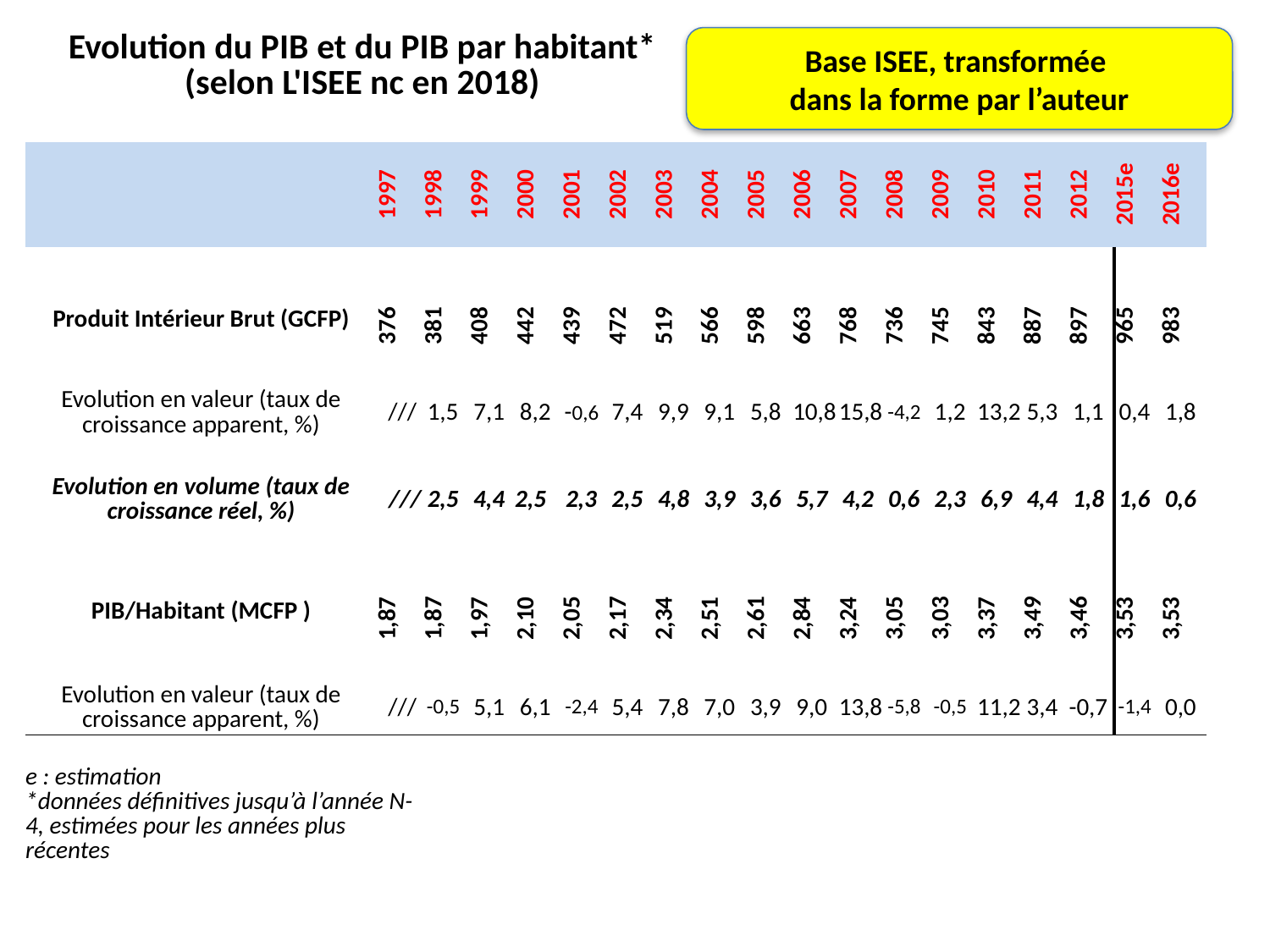

| Evolution du PIB et du PIB par habitant\* (selon L'ISEE nc en 2018) |  |  |  |  |  |  |  |  |  |  |  |  |  |  |  |  |  |  |
| --- | --- | --- | --- | --- | --- | --- | --- | --- | --- | --- | --- | --- | --- | --- | --- | --- | --- | --- |
|  |  |  |  |  |  |  |  |  |  |  |  |  |  |  |  |  |  |  |
|  | 1997 | 1998 | 1999 | 2000 | 2001 | 2002 | 2003 | 2004 | 2005 | 2006 | 2007 | 2008 | 2009 | 2010 | 2011 | 2012 | 2015e | 2016e |
|  |  |  |  |  |  |  |  |  |  |  |  |  |  |  |  |  |  |  |
| Produit Intérieur Brut (GCFP) | 376 | 381 | 408 | 442 | 439 | 472 | 519 | 566 | 598 | 663 | 768 | 736 | 745 | 843 | 887 | 897 | 965 | 983 |
| Evolution en valeur (taux de croissance apparent, %) | /// | 1,5 | 7,1 | 8,2 | -0,6 | 7,4 | 9,9 | 9,1 | 5,8 | 10,8 | 15,8 | -4,2 | 1,2 | 13,2 | 5,3 | 1,1 | 0,4 | 1,8 |
| Evolution en volume (taux de croissance réel, %) | /// | 2,5 | 4,4 | 2,5 | 2,3 | 2,5 | 4,8 | 3,9 | 3,6 | 5,7 | 4,2 | 0,6 | 2,3 | 6,9 | 4,4 | 1,8 | 1,6 | 0,6 |
| PIB/Habitant (MCFP ) | 1,87 | 1,87 | 1,97 | 2,10 | 2,05 | 2,17 | 2,34 | 2,51 | 2,61 | 2,84 | 3,24 | 3,05 | 3,03 | 3,37 | 3,49 | 3,46 | 3,53 | 3,53 |
| Evolution en valeur (taux de croissance apparent, %) | /// | -0,5 | 5,1 | 6,1 | -2,4 | 5,4 | 7,8 | 7,0 | 3,9 | 9,0 | 13,8 | -5,8 | -0,5 | 11,2 | 3,4 | -0,7 | -1,4 | 0,0 |
|  |  |  |  |  |  |  |  |  |  |  |  |  |  |  |  |  |  |  |
| e : estimation |  |  |  |  |  |  |  |  |  |  |  |  |  |  |  |  |  |  |
| \*données définitives jusqu’à l’année N-4, estimées pour les années plus récentes |  |  |  |  |  |  |  |  |  |  |  |  |  |  |  |  |  |  |
Base ISEE, transformée
dans la forme par l’auteur